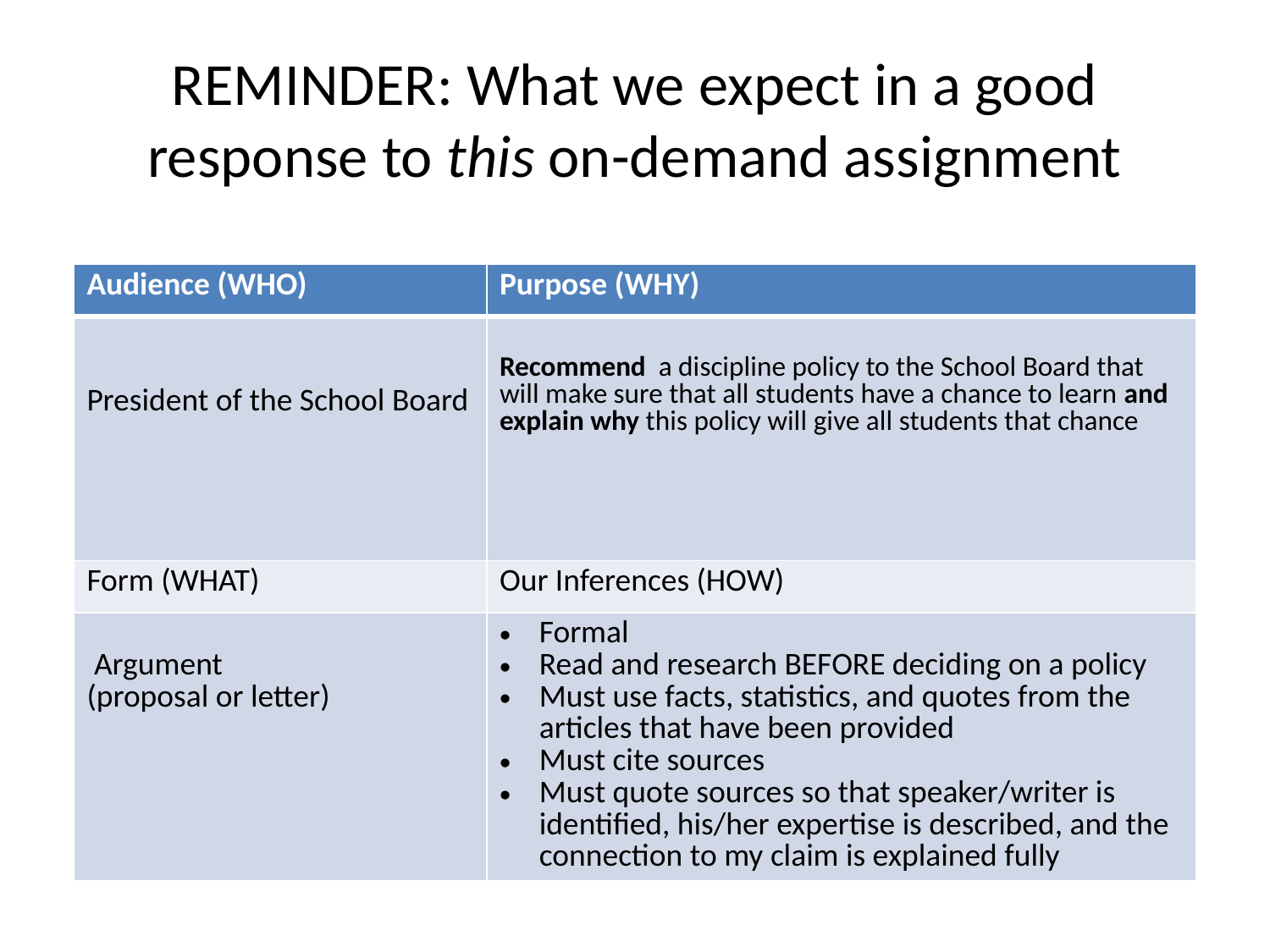

# REMINDER: What we expect in a good response to this on-demand assignment
| Audience (WHO) | Purpose (WHY) |
| --- | --- |
| President of the School Board | Recommend a discipline policy to the School Board that will make sure that all students have a chance to learn and explain why this policy will give all students that chance |
| Form (WHAT) | Our Inferences (HOW) |
| Argument (proposal or letter) | Formal Read and research BEFORE deciding on a policy Must use facts, statistics, and quotes from the articles that have been provided Must cite sources Must quote sources so that speaker/writer is identified, his/her expertise is described, and the connection to my claim is explained fully |